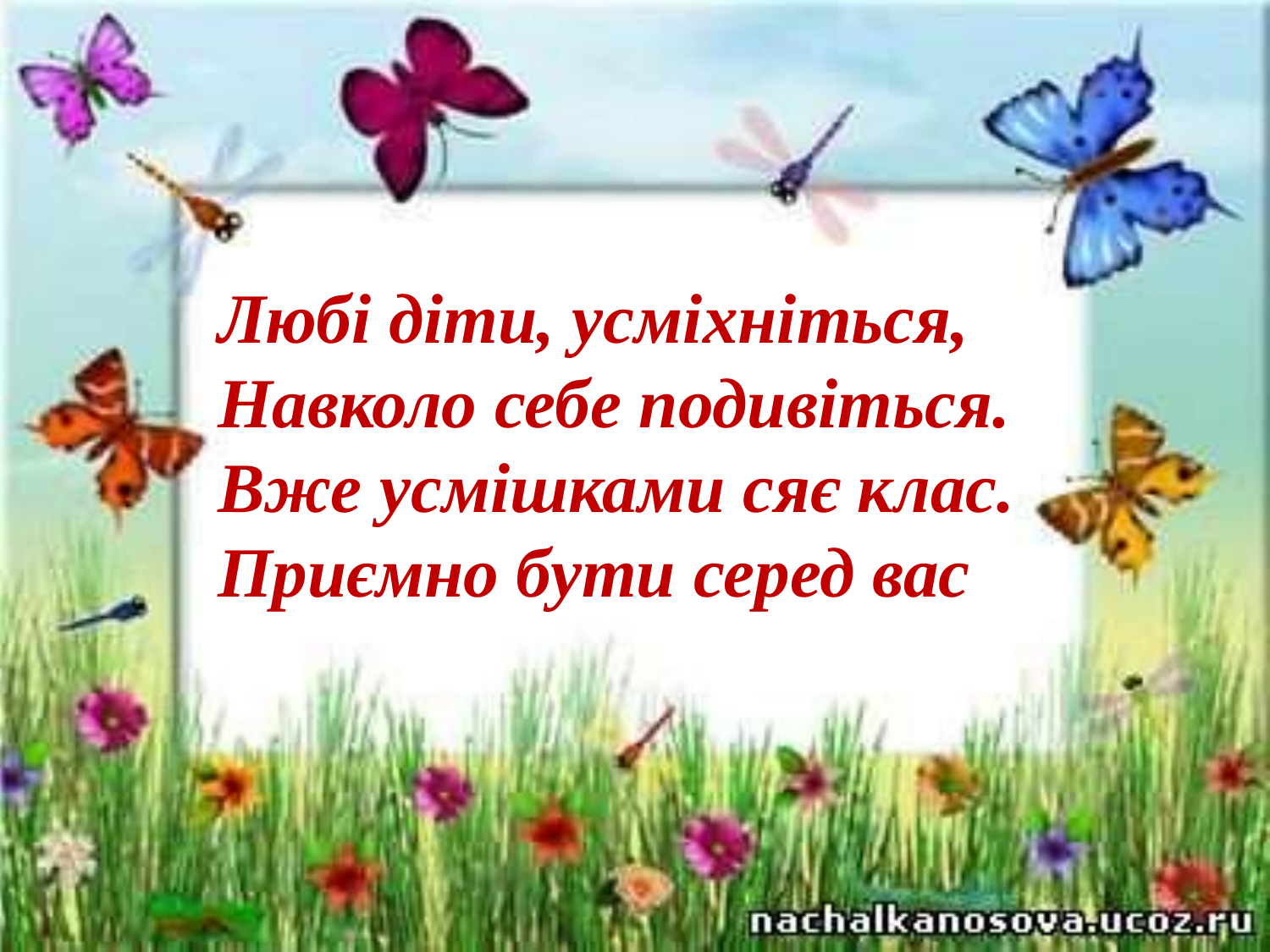

Любі діти, усміхніться,
Навколо себе подивіться.
Вже усмішками сяє клас.
Приємно бути серед вас